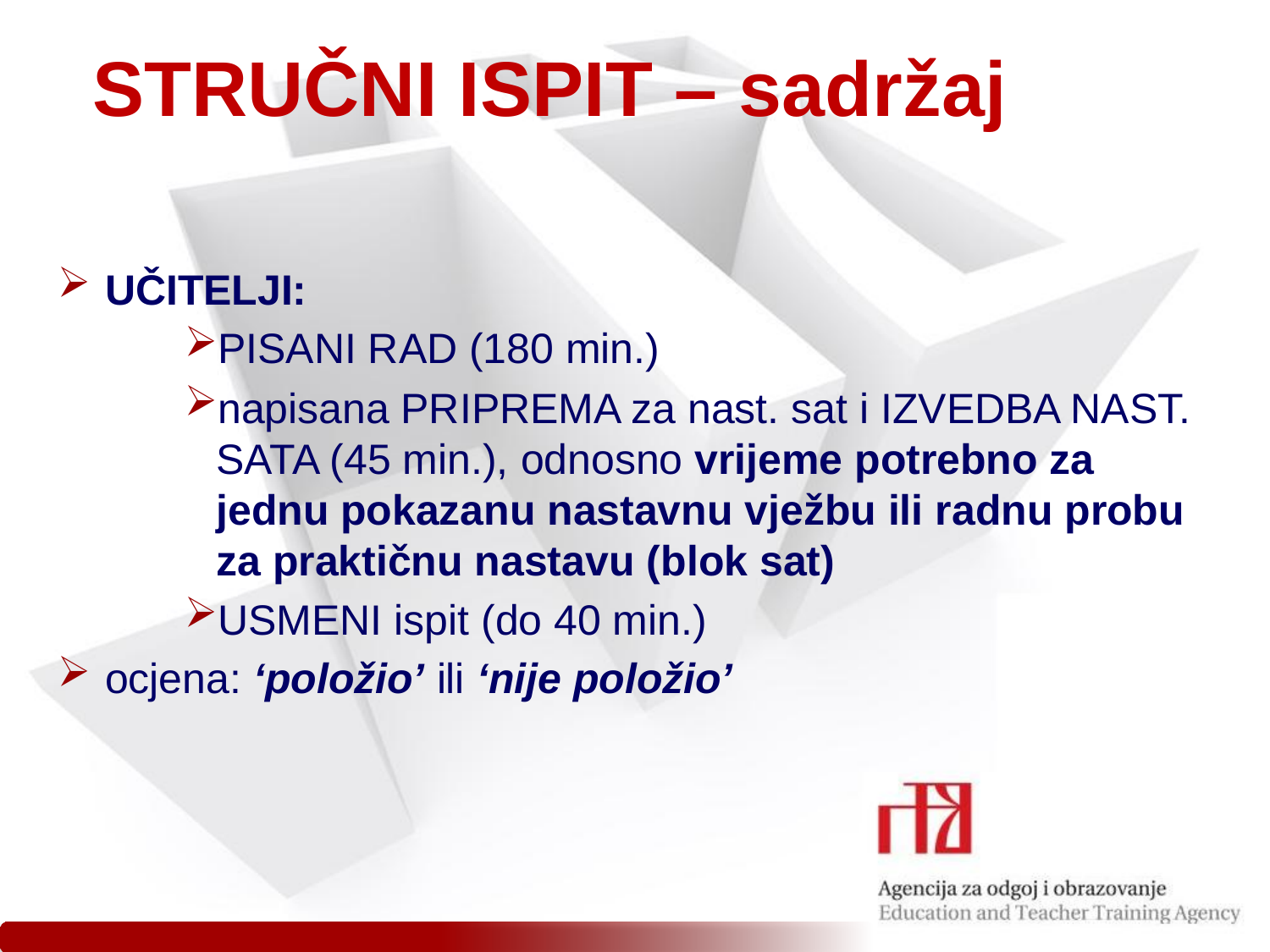

# STRUČNI ISPIT – sadržaj
UČITELJI:
PISANI RAD (180 min.)
napisana PRIPREMA za nast. sat i IZVEDBA NAST. SATA (45 min.), odnosno vrijeme potrebno za jednu pokazanu nastavnu vježbu ili radnu probu za praktičnu nastavu (blok sat)
USMENI ispit (do 40 min.)
ocjena: ‘položio’ ili ‘nije položio’